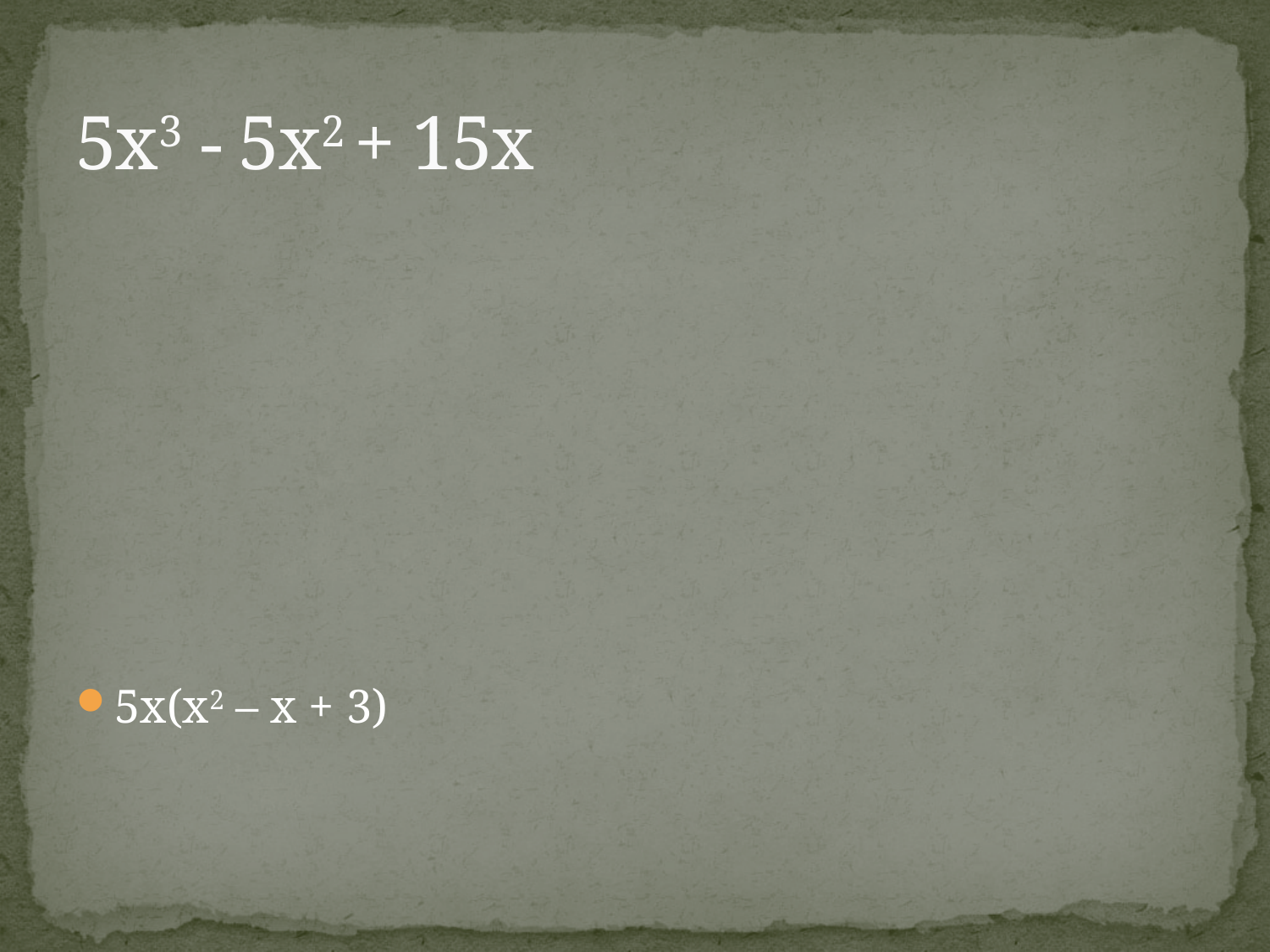

# 5x3 - 5x2 + 15x

5x(x2 – x + 3)